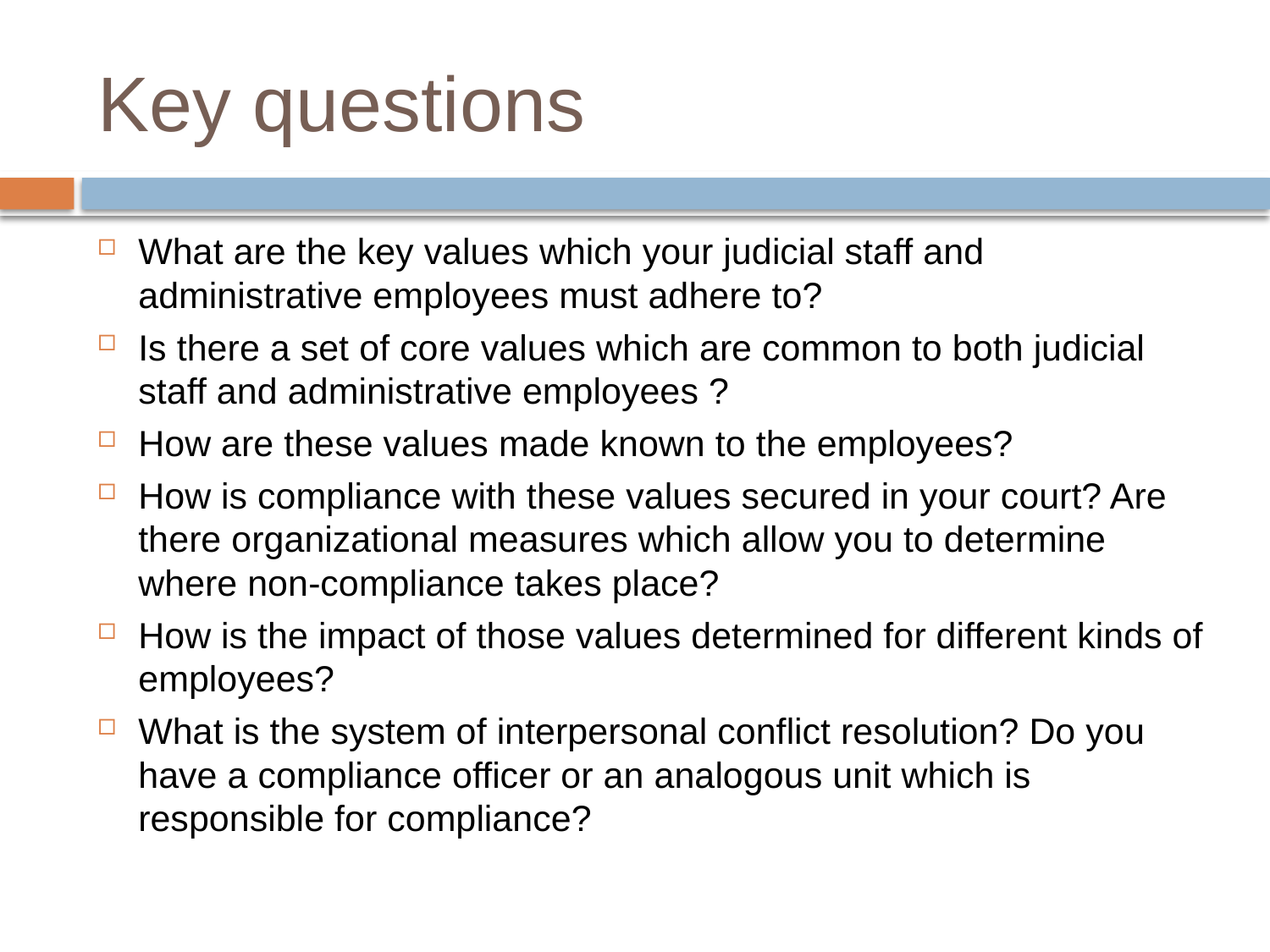

# Key questions
What are the key values which your judicial staff and administrative employees must adhere to?
Is there a set of core values which are common to both judicial staff and administrative employees ?
How are these values made known to the employees?
How is compliance with these values secured in your court? Are there organizational measures which allow you to determine where non-compliance takes place?
How is the impact of those values determined for different kinds of employees?
What is the system of interpersonal conflict resolution? Do you have a compliance officer or an analogous unit which is responsible for compliance?